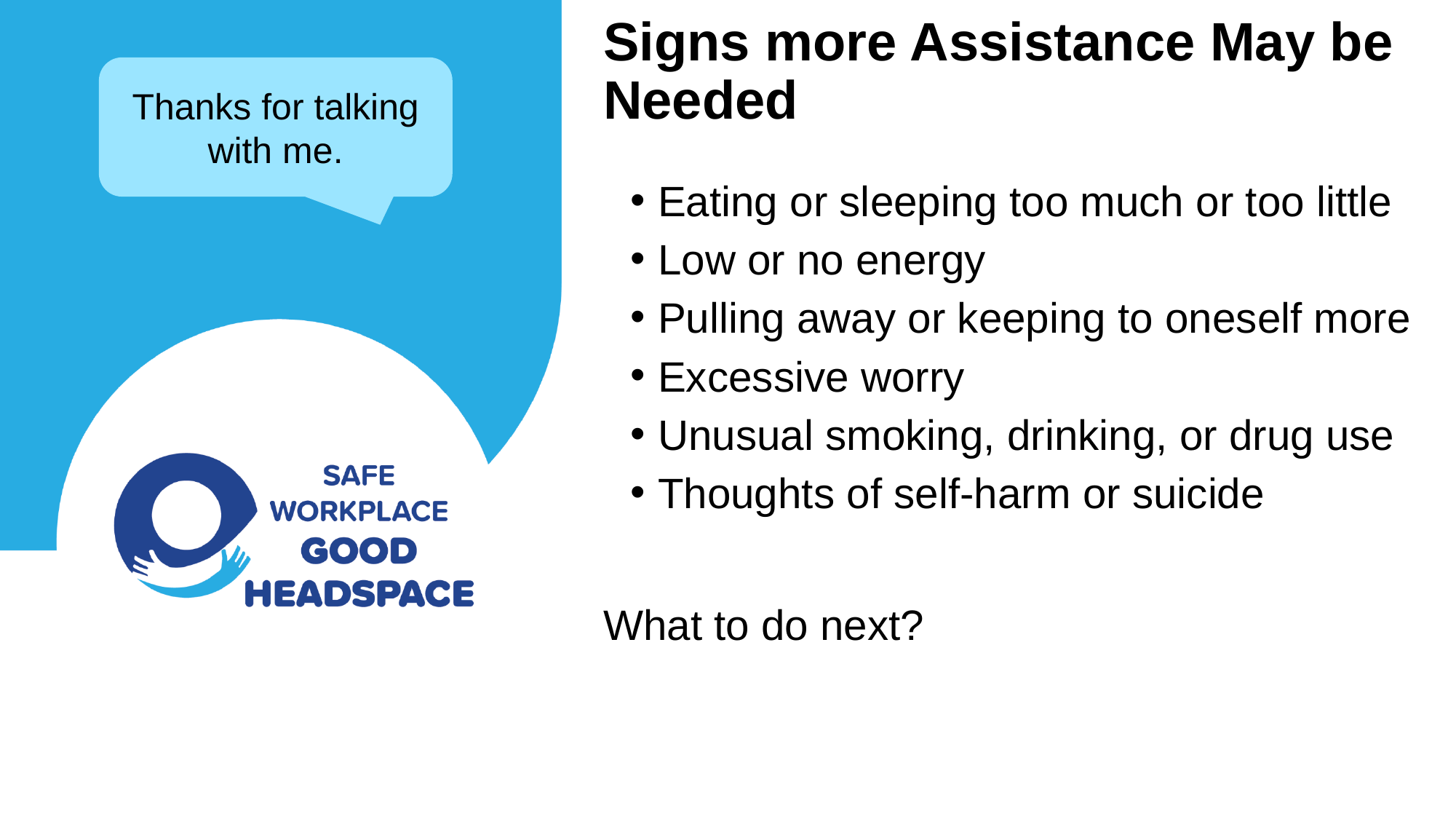

# Signs more Assistance May be Needed
Thanks for talking with me.
Eating or sleeping too much or too little
Low or no energy
Pulling away or keeping to oneself more
Excessive worry
Unusual smoking, drinking, or drug use
Thoughts of self-harm or suicide

What to do next?